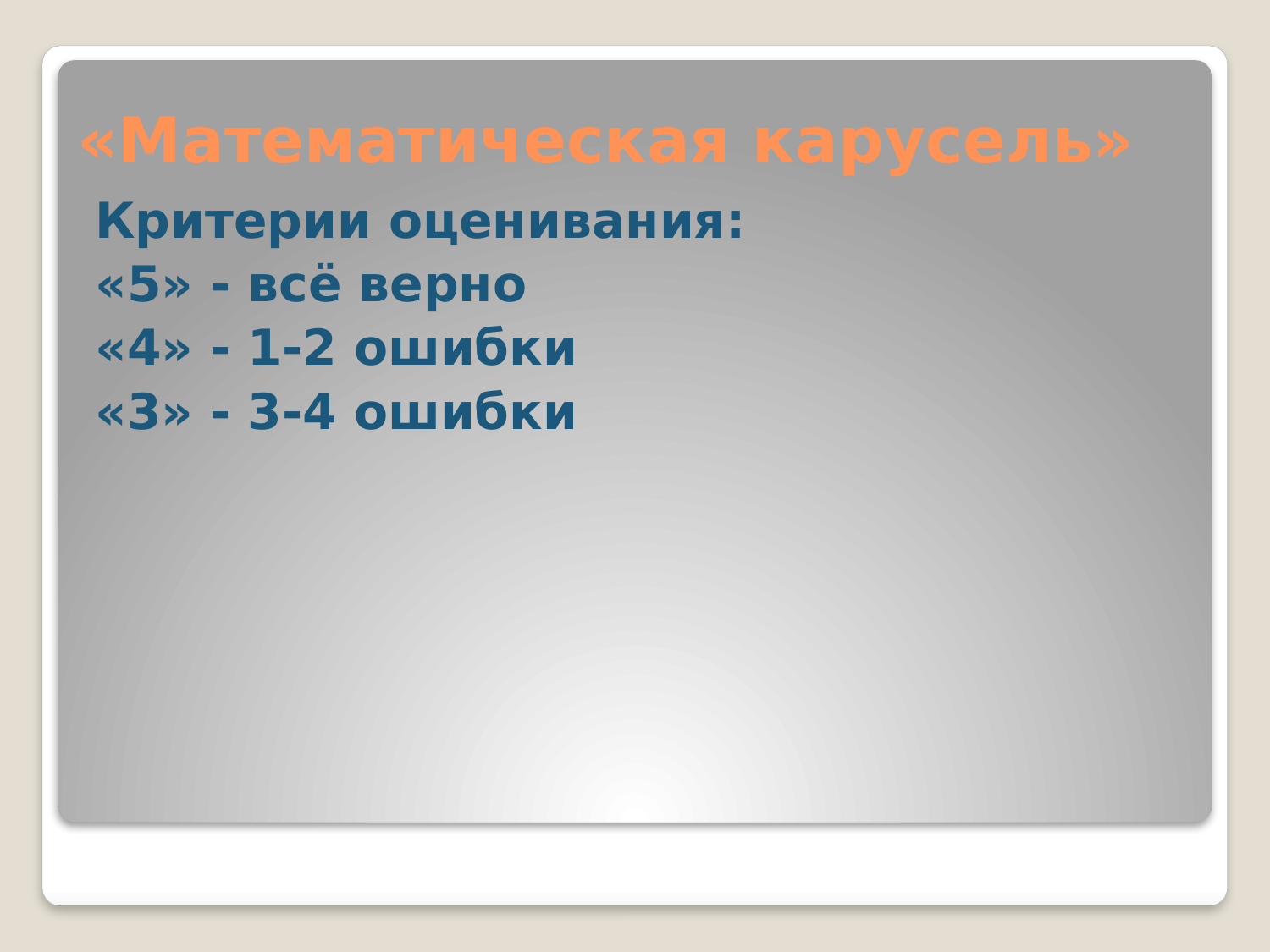

# «Математическая карусель»
Критерии оценивания:
«5» - всё верно
«4» - 1-2 ошибки
«3» - 3-4 ошибки